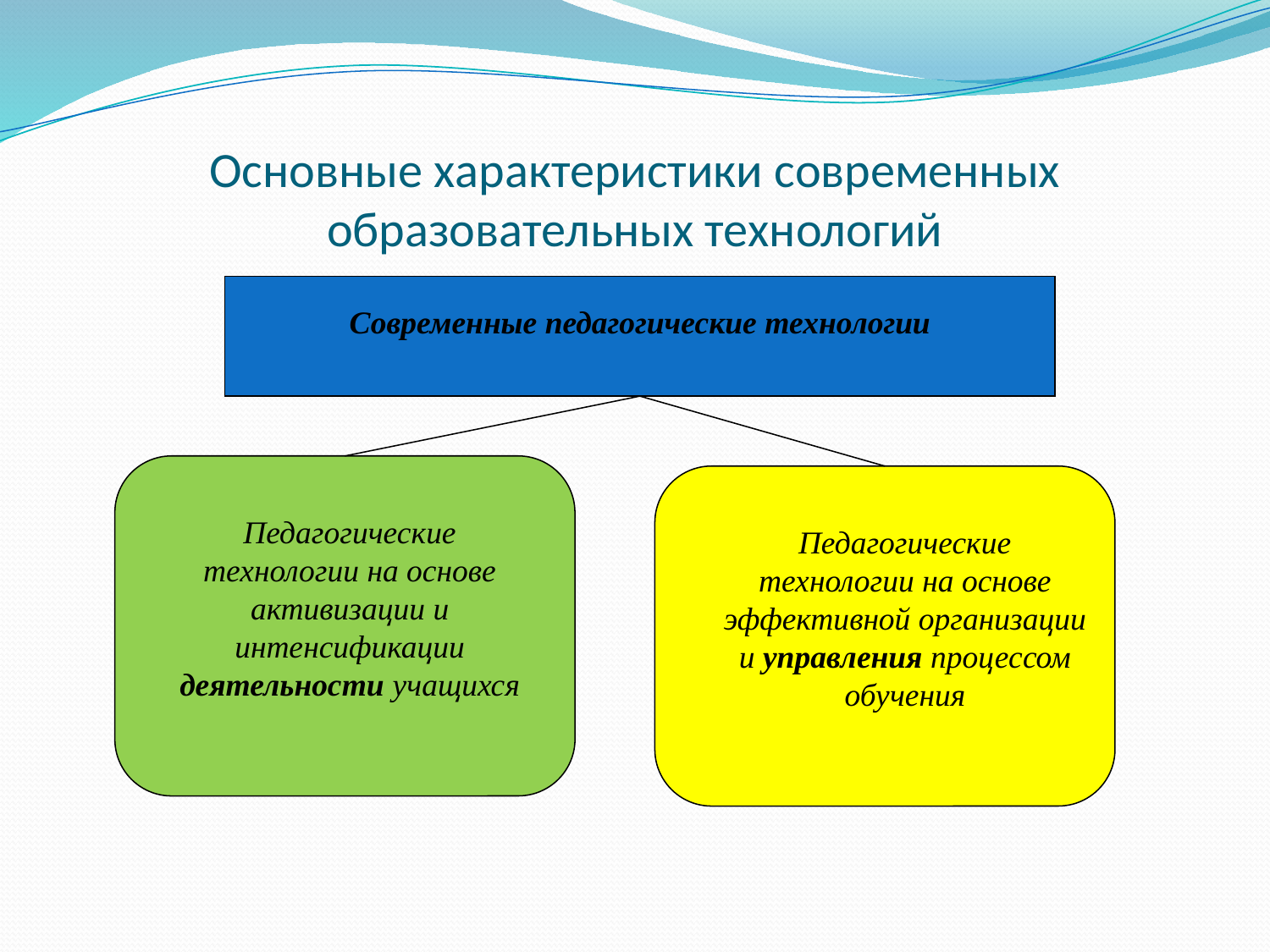

# Основные характеристики современных образовательных технологий

Современные педагогические технологии

Педагогические технологии на основе активизации и интенсификации деятельности учащихся
Педагогические технологии на основе эффективной организации и управления процессом обучения